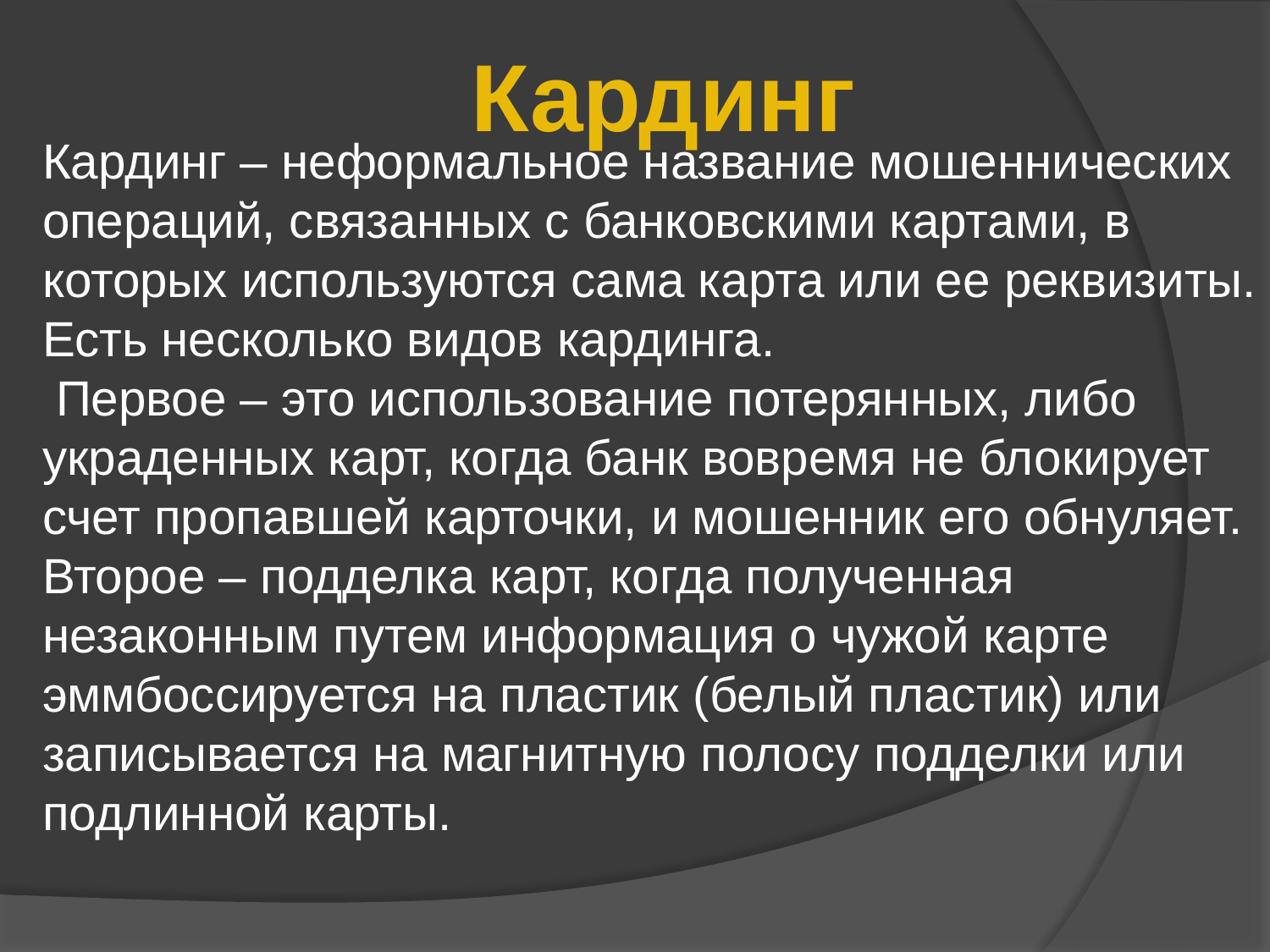

Кардинг
Кардинг – неформальное название мошеннических операций, связанных с банковскими картами, в которых используются сама карта или ее реквизиты.
Есть несколько видов кардинга.
 Первое – это использование потерянных, либо украденных карт, когда банк вовремя не блокирует счет пропавшей карточки, и мошенник его обнуляет. Второе – подделка карт, когда полученная незаконным путем информация о чужой карте эммбоссируется на пластик (белый пластик) или записывается на магнитную полосу подделки или подлинной карты.